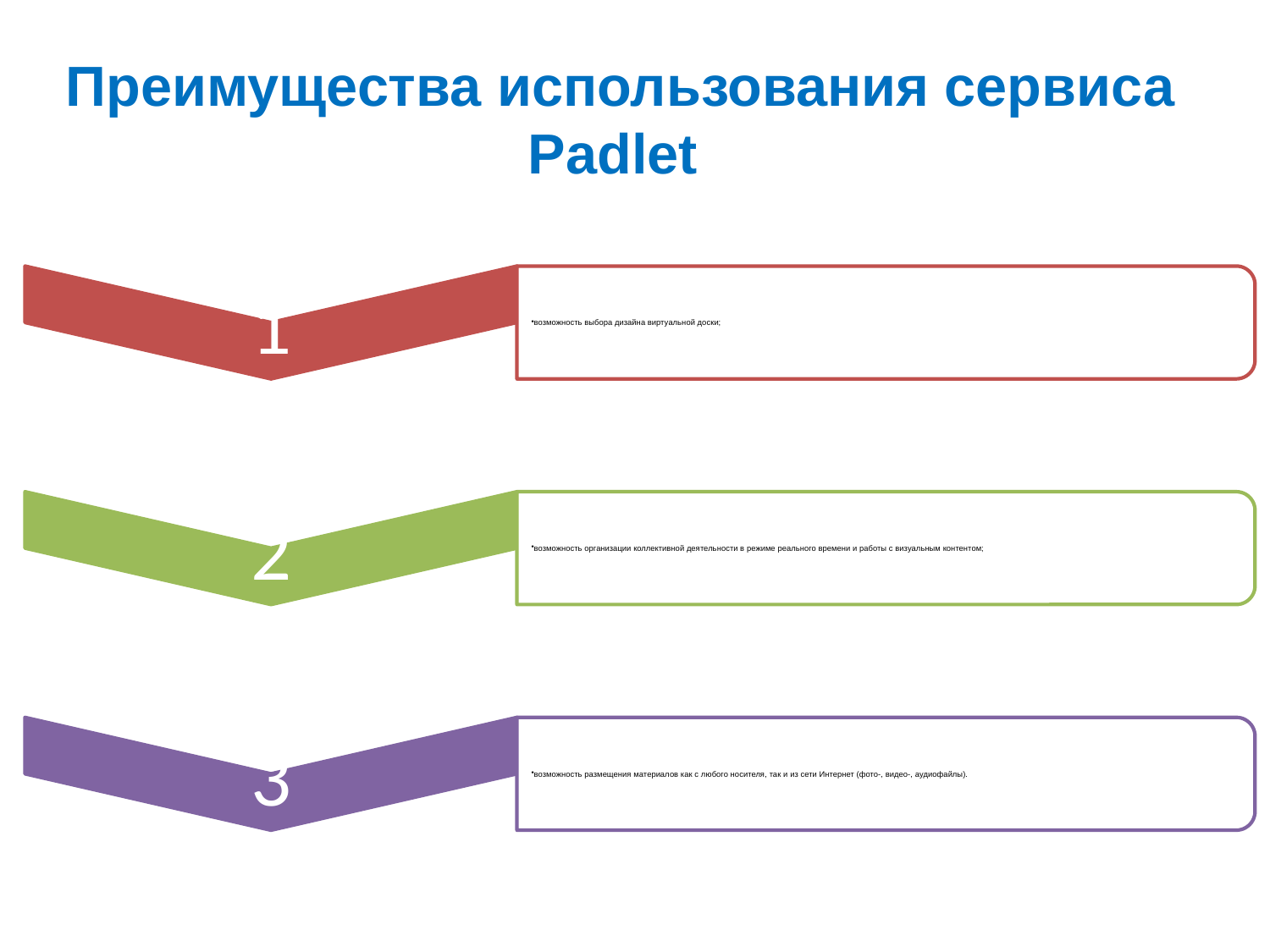

# Преимущества использования сервиса Padlet
1
возможность выбора дизайна виртуальной доски;
2
возможность организации коллективной деятельности в режиме реального времени и работы с визуальным контентом;
3
возможность размещения материалов как с любого носителя, так и из сети Интернет (фото-, видео-, аудиофайлы).